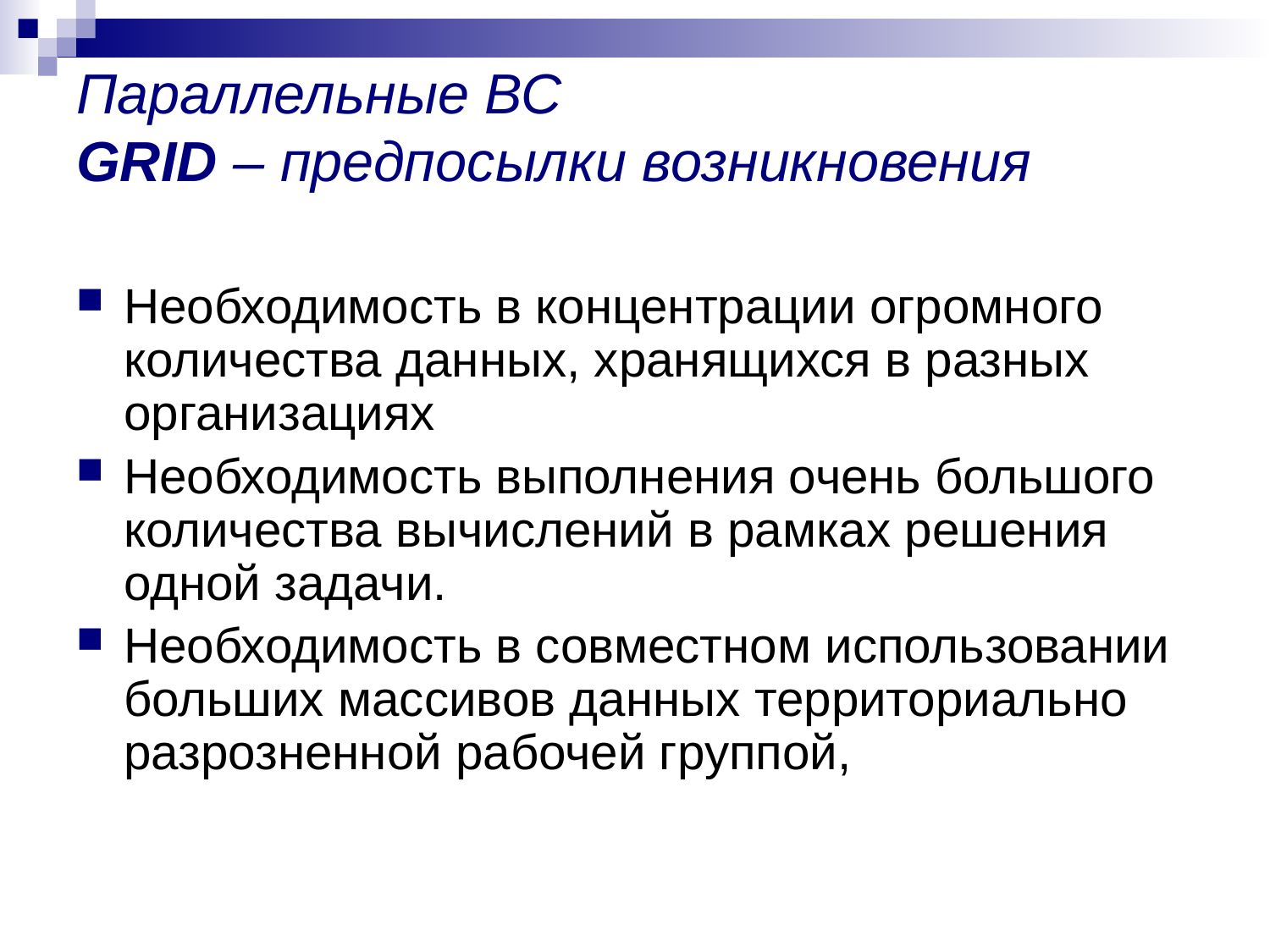

# Параллельные ВС GRID – предпосылки возникновения
Необходимость в концентрации огромного количества данных, хранящихся в разных организациях
Необходимость выполнения очень большого количества вычислений в рамках решения одной задачи.
Необходимость в совместном использовании больших массивов данных территориально разрозненной рабочей группой,